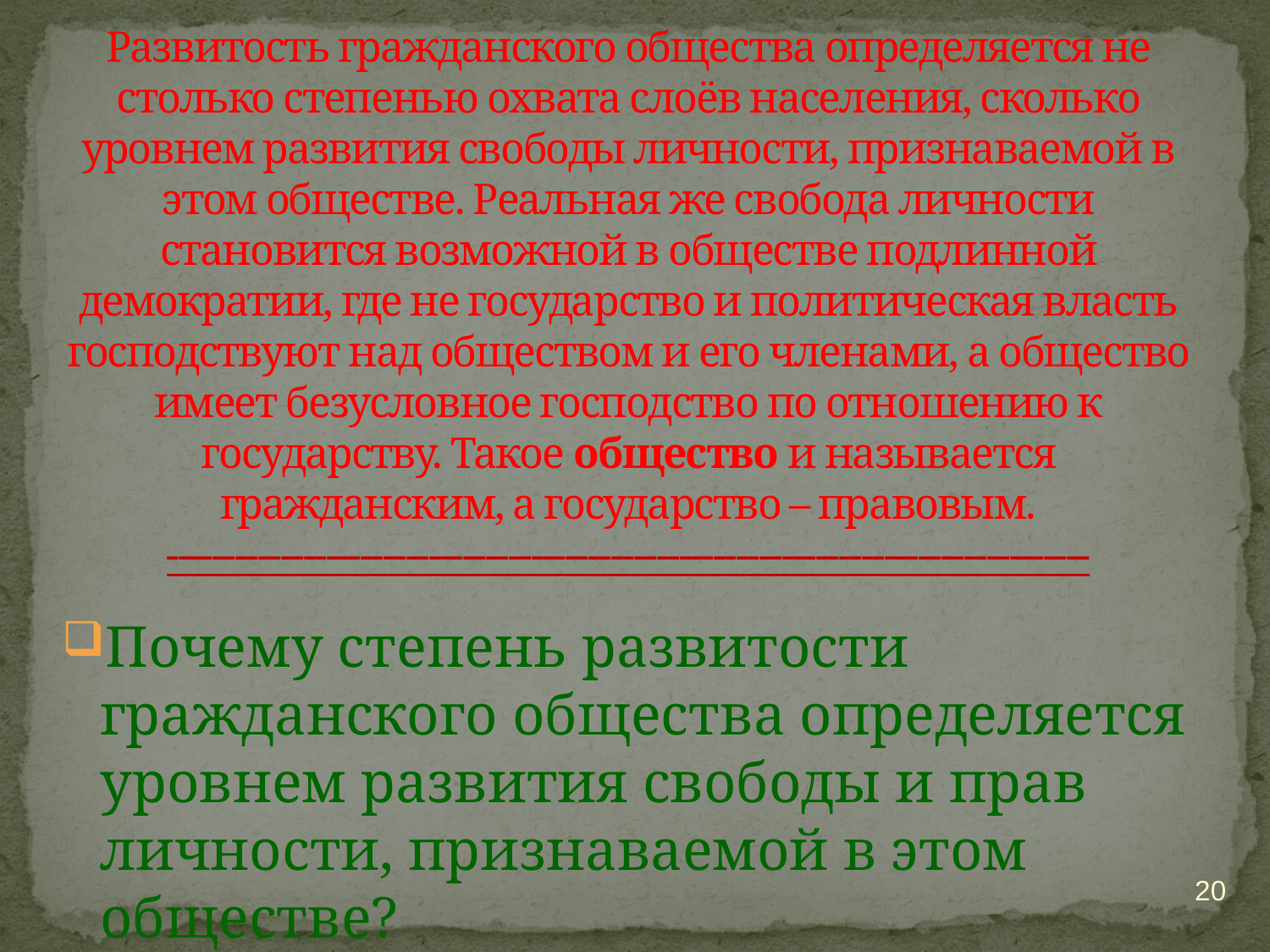

# Развитость гражданского общества определяется не столько степенью охвата слоёв населения, сколько уровнем развития свободы личности, признаваемой в этом обществе. Реальная же свобода личности становится возможной в обществе подлинной демократии, где не государство и политическая власть господствуют над обществом и его членами, а общество имеет безусловное господство по отношению к государству. Такое общество и называется гражданским, а государство – правовым. ---------------------------------------------------------------------------------
Почему степень развитости гражданского общества определяется уровнем развития свободы и прав личности, признаваемой в этом обществе?
20